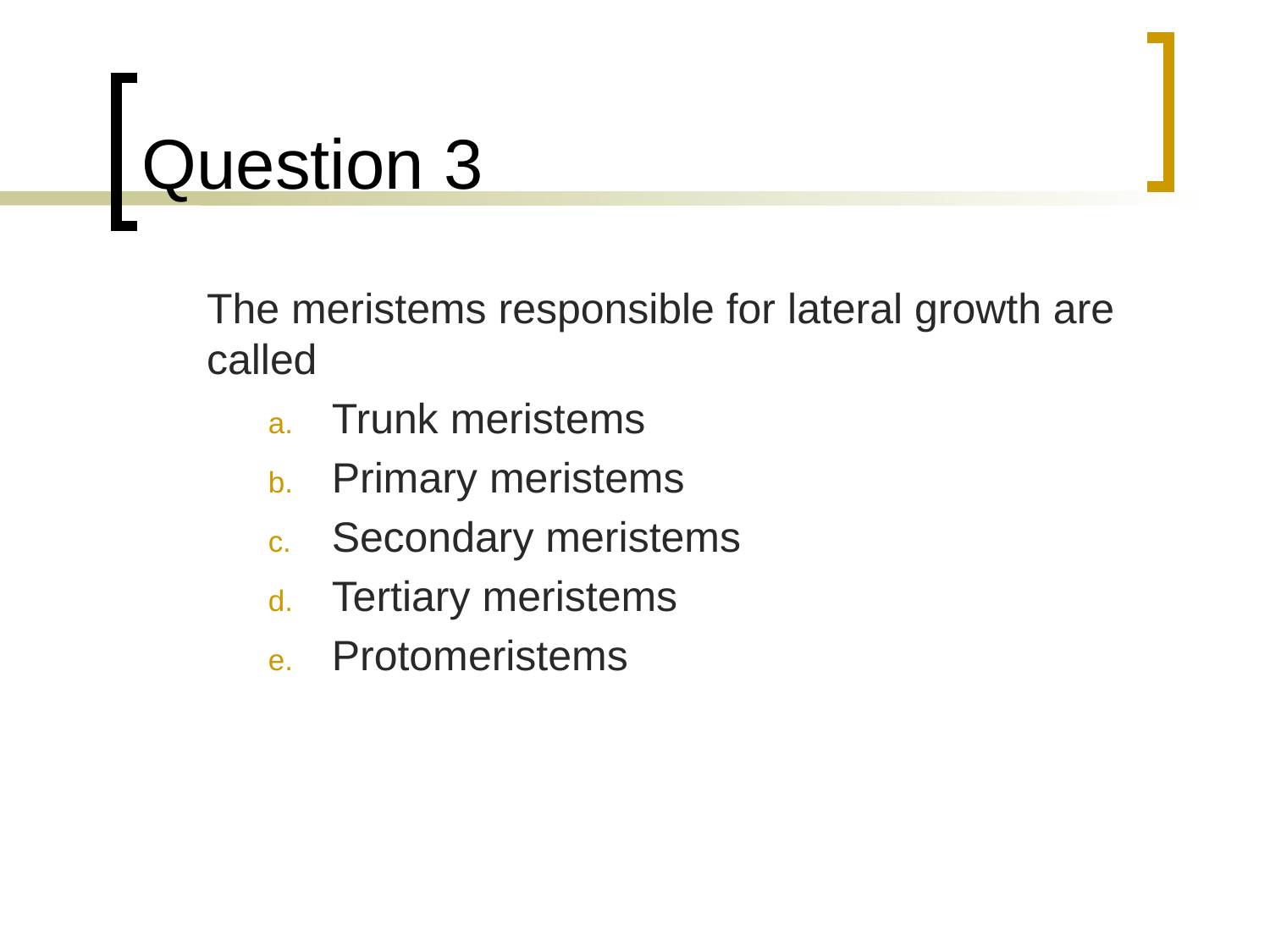

# Question 3
	The meristems responsible for lateral growth are called
Trunk meristems
Primary meristems
Secondary meristems
Tertiary meristems
Protomeristems